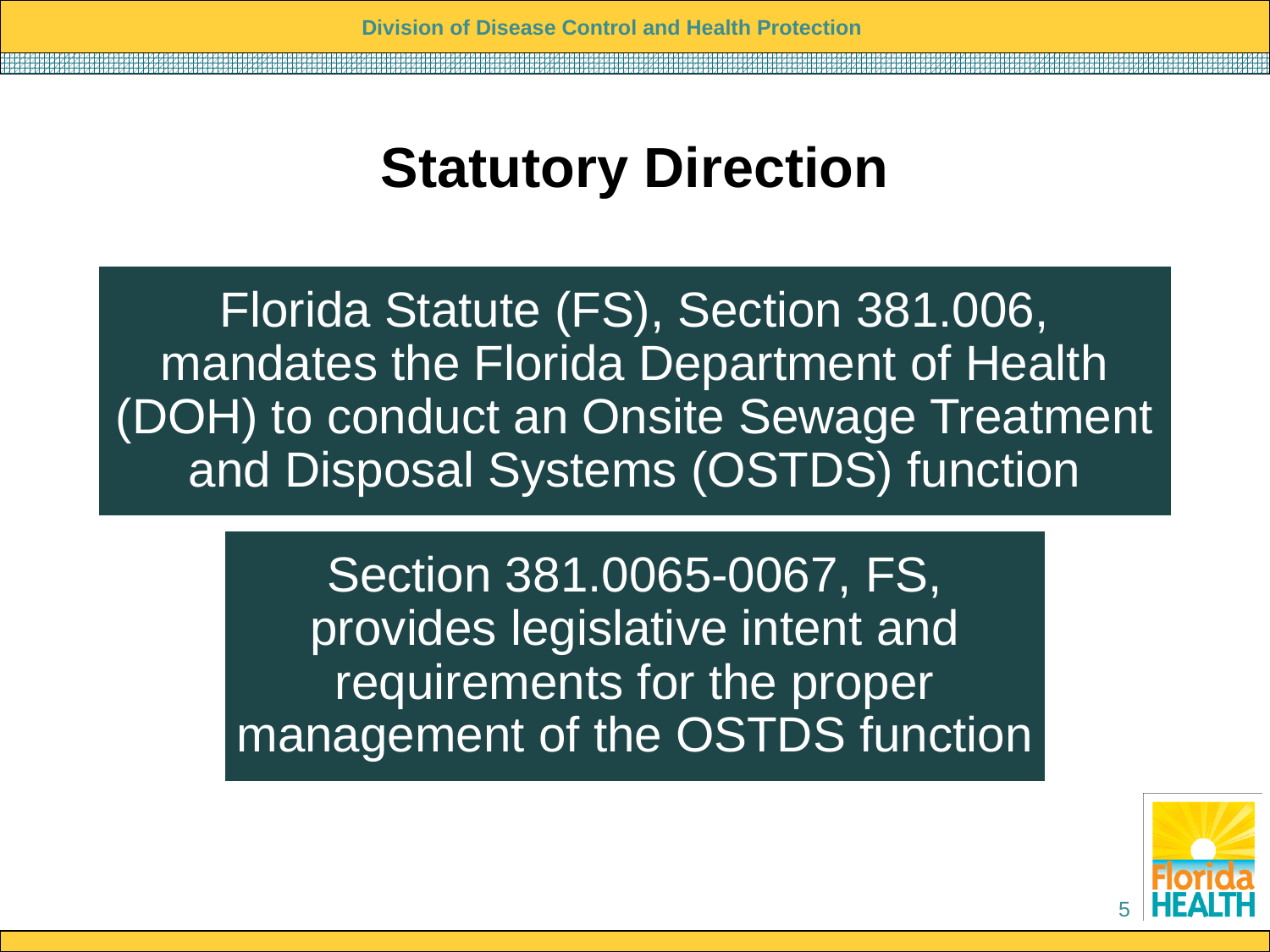

# Statutory Direction
Florida Statute (FS), Section 381.006, mandates the Florida Department of Health (DOH) to conduct an Onsite Sewage Treatment and Disposal Systems (OSTDS) function
Section 381.0065-0067, FS, provides legislative intent and requirements for the proper management of the OSTDS function